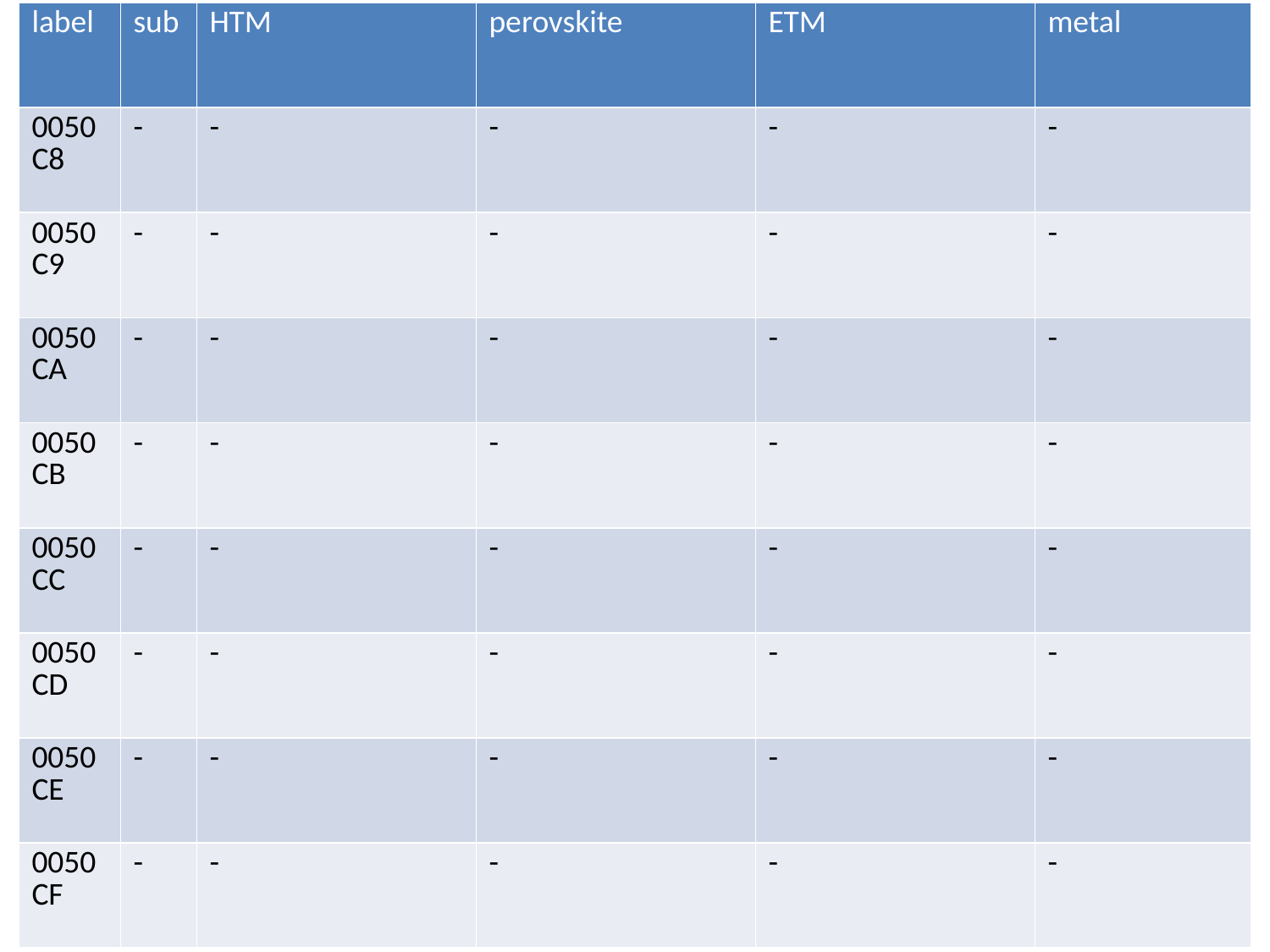

| label | sub | HTM | perovskite | ETM | metal |
| --- | --- | --- | --- | --- | --- |
| 0050C8 | - | - | - | - | - |
| 0050C9 | - | - | - | - | - |
| 0050CA | - | - | - | - | - |
| 0050CB | - | - | - | - | - |
| 0050CC | - | - | - | - | - |
| 0050CD | - | - | - | - | - |
| 0050CE | - | - | - | - | - |
| 0050CF | - | - | - | - | - |